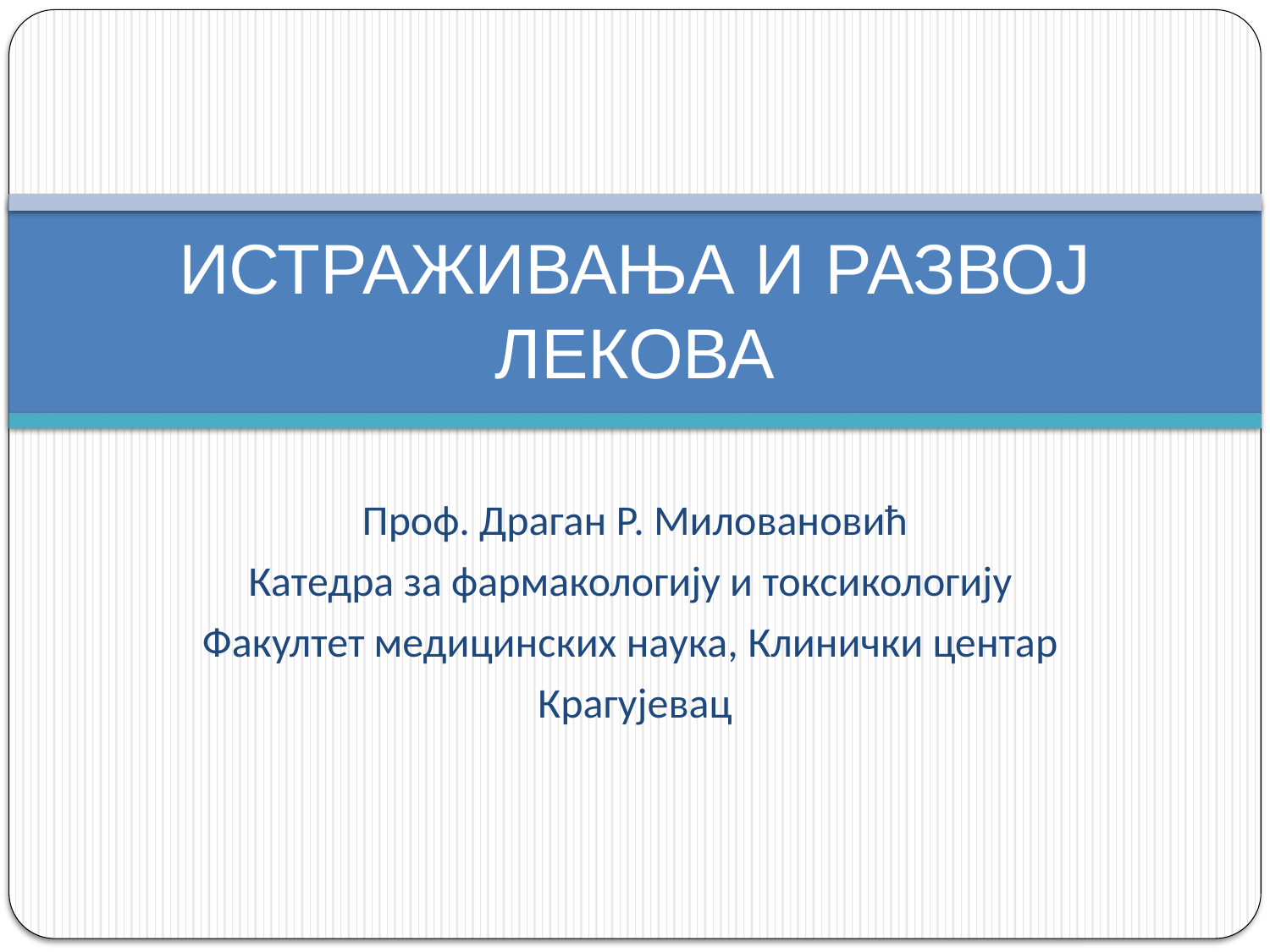

# ИСТРАЖИВАЊА И РАЗВОЈ ЛЕКОВА
Проф. Драган Р. Миловановић
Катедра за фармакологију и токсикологију
Факултет медицинских наука, Клинички центар
Крагујевац